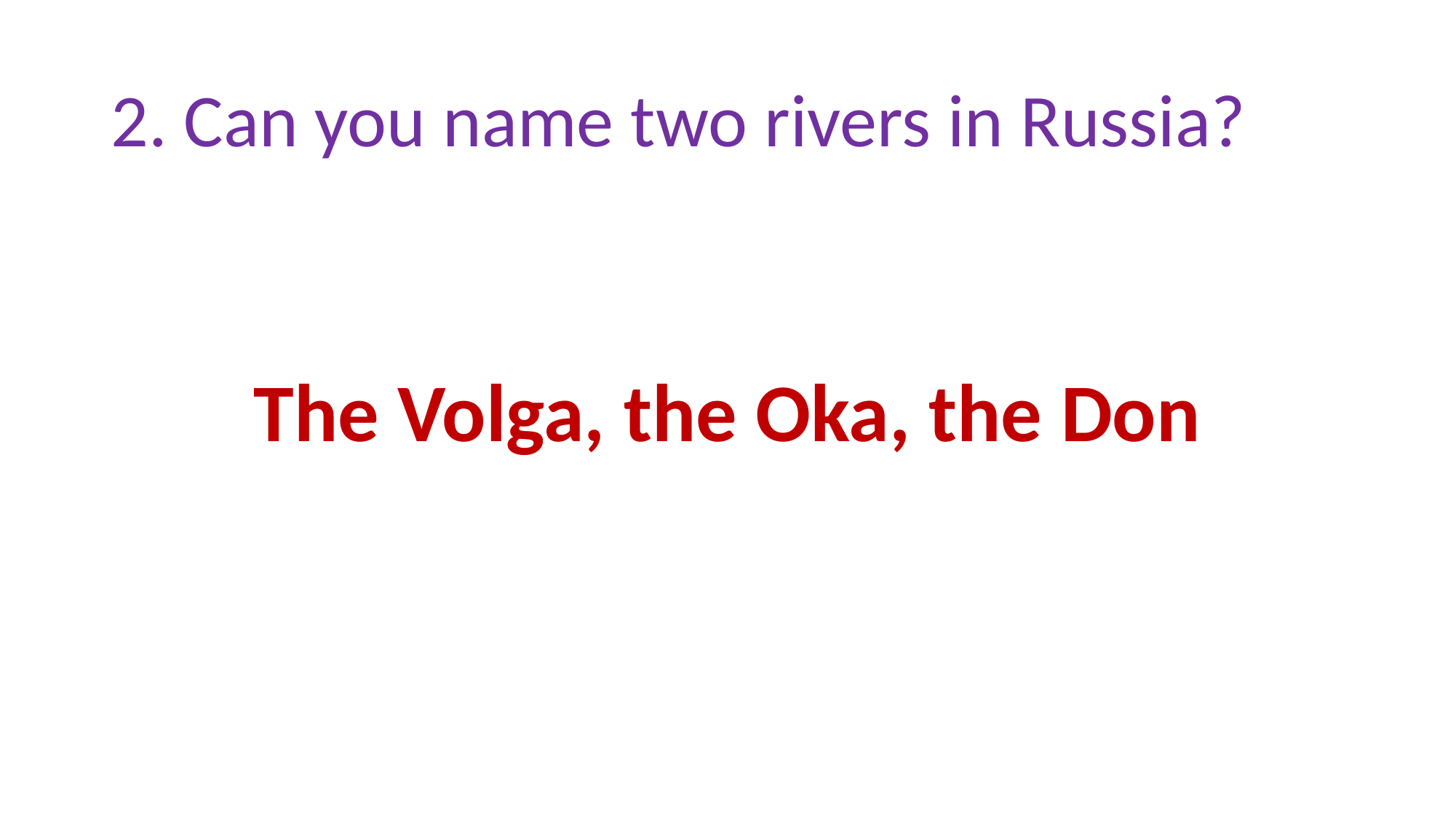

# 2. Can you name two rivers in Russia?
The Volga, the Oka, the Don